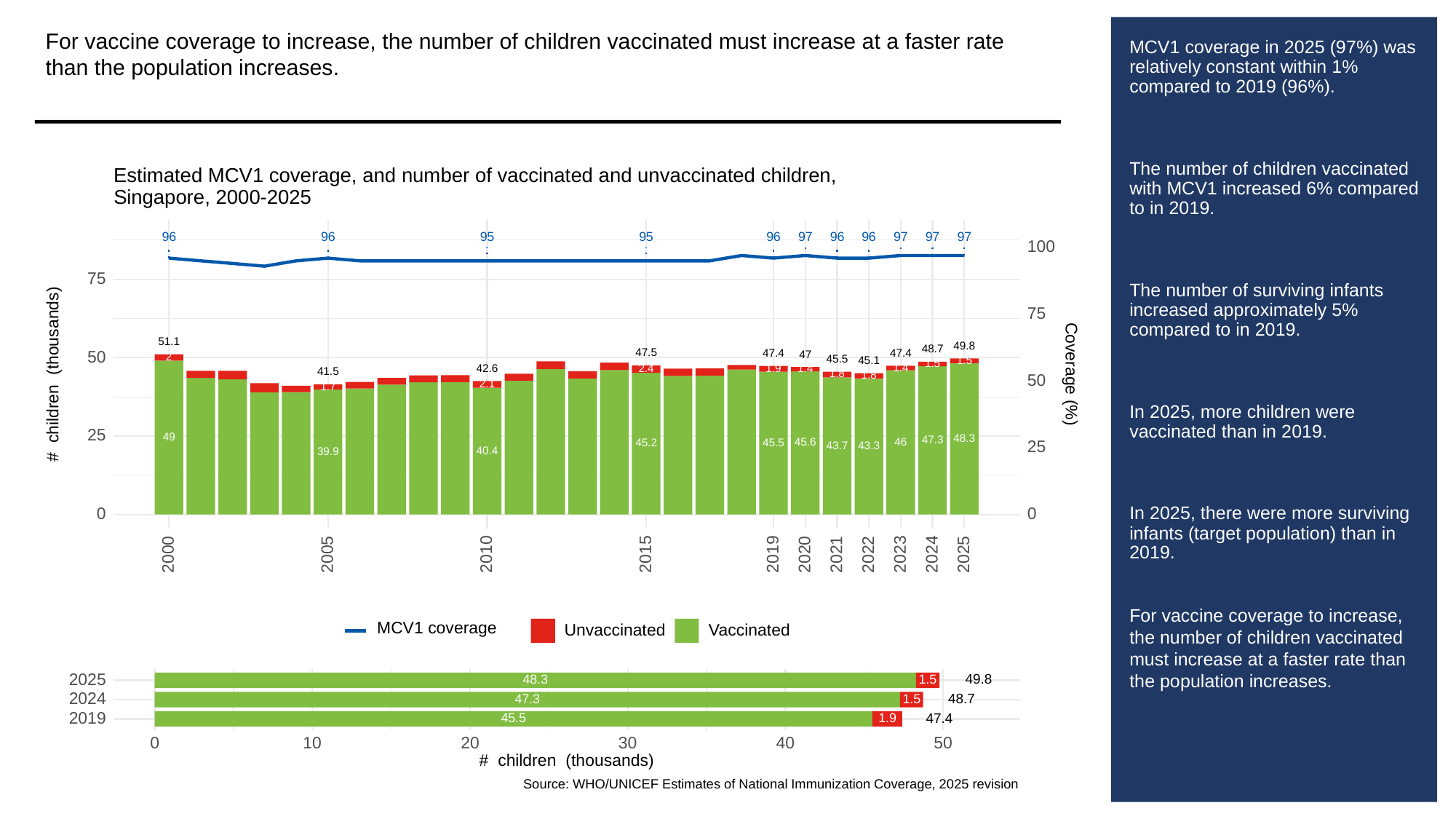

For vaccine coverage to increase, the number of children vaccinated must increase at a faster rate than the population increases.
# MCV1 coverage in 2025 (97%) was relatively constant within 1% compared to 2019 (96%).

The number of children vaccinated with MCV1 increased 6% compared to in 2019.

The number of surviving infants increased approximately 5% compared to in 2019.

In 2025, more children were vaccinated than in 2019.

In 2025, there were more surviving infants (target population) than in 2019.

For vaccine coverage to increase, the number of children vaccinated must increase at a faster rate than the population increases.

Estimated MCV1 coverage, and number of vaccinated and unvaccinated children,
Singapore, 2000-2025

96
96
95
95
96
97
96
96
97
97
97

100

75

75

51.1
49.8
48.7
47.5
47.4
47.4
47
50
2

45.5
1.5
45.1

1.5

1.4
1.9
42.6
2.4

1.4

#  children  (thousands)
Coverage (%)

41.5

1.8

1.8

50

2.1

1.7

25
49
48.3

47.3
46
45.6
45.5
45.2
25
43.7
43.3
40.4
39.9

0
0

2023
2000
2005
2010
2015
2019
2020
2021
2022
2024
2025

MCV1 coverage
Unvaccinated
Vaccinated

2025
49.8
48.3
1.5

2024
48.7
47.3
1.5

2019
47.4
1.9
45.5

30
0
10
20
40
50
#  children  (thousands)
Source: WHO/UNICEF Estimates of National Immunization Coverage, 2025 revision